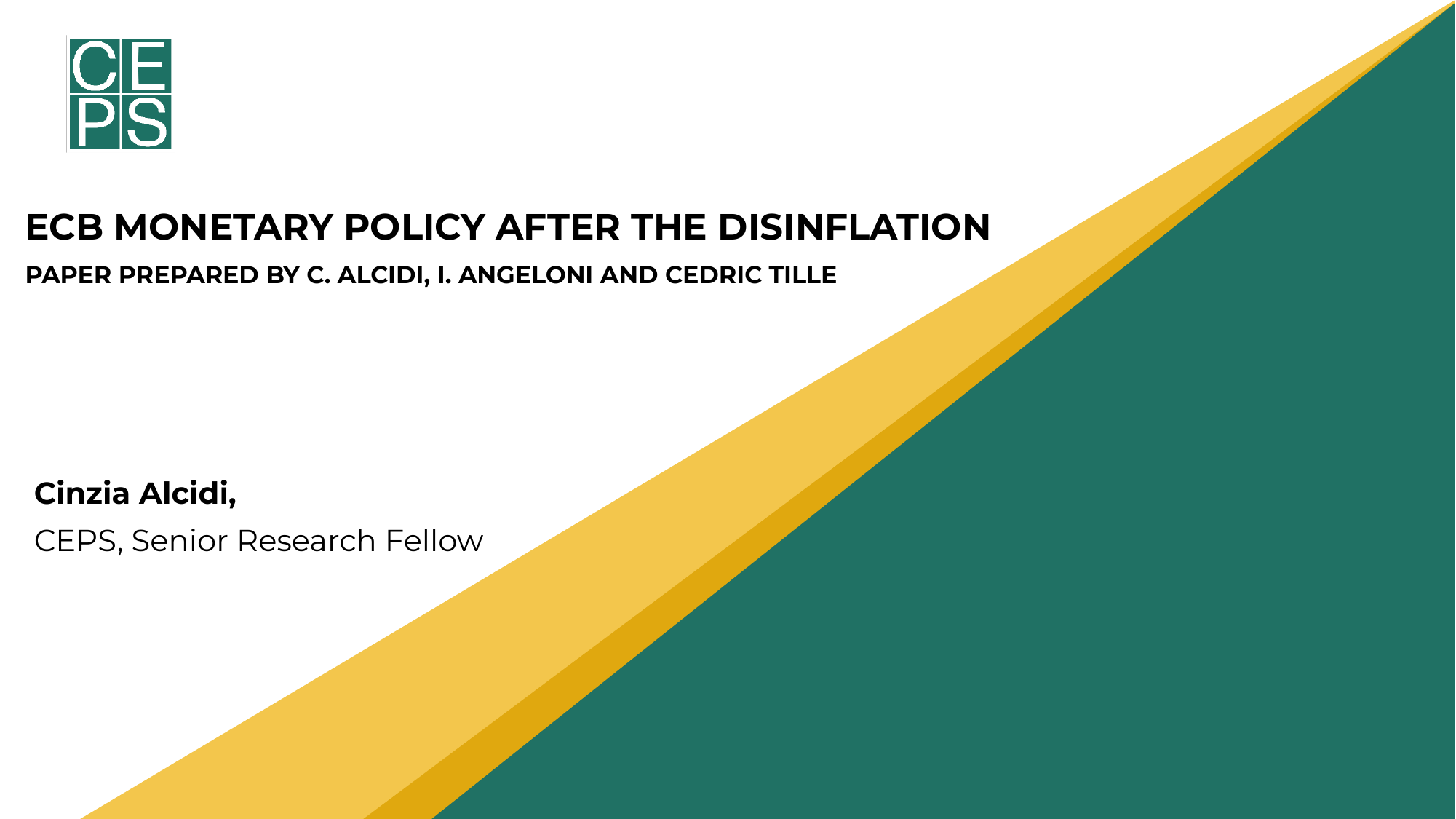

ECB monetary policy after the disinflation
Paper prepared by C. Alcidi, I. Angeloni and Cedric Tille
Cinzia Alcidi,
CEPS, Senior Research Fellow